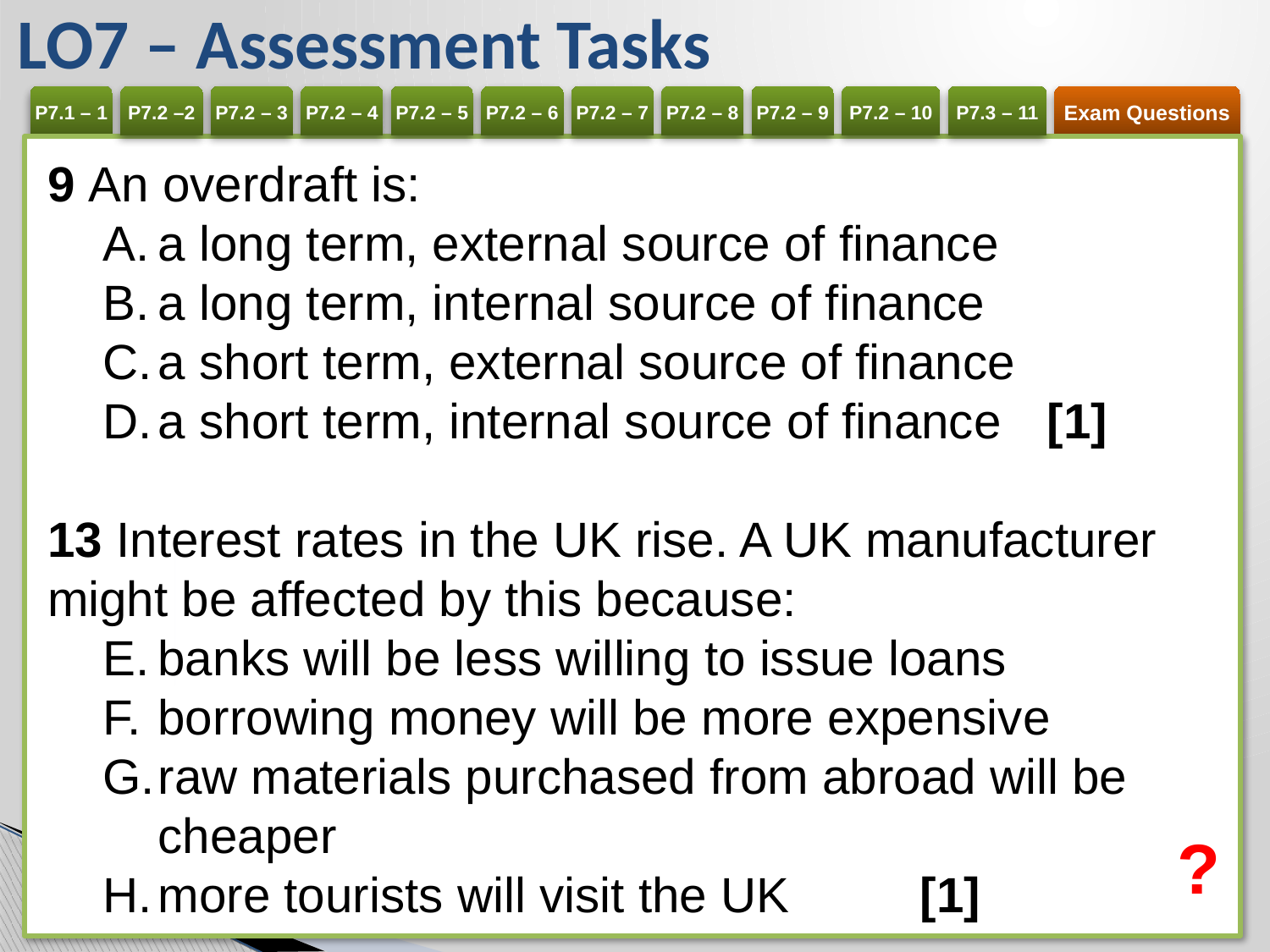

LO7 – Assessment Tasks
9 An overdraft is:
a long term, external source of finance
a long term, internal source of finance
a short term, external source of finance
a short term, internal source of finance 	[1]

13 Interest rates in the UK rise. A UK manufacturer might be affected by this because:
banks will be less willing to issue loans
borrowing money will be more expensive
raw materials purchased from abroad will be cheaper
more tourists will visit the UK 	[1]

?